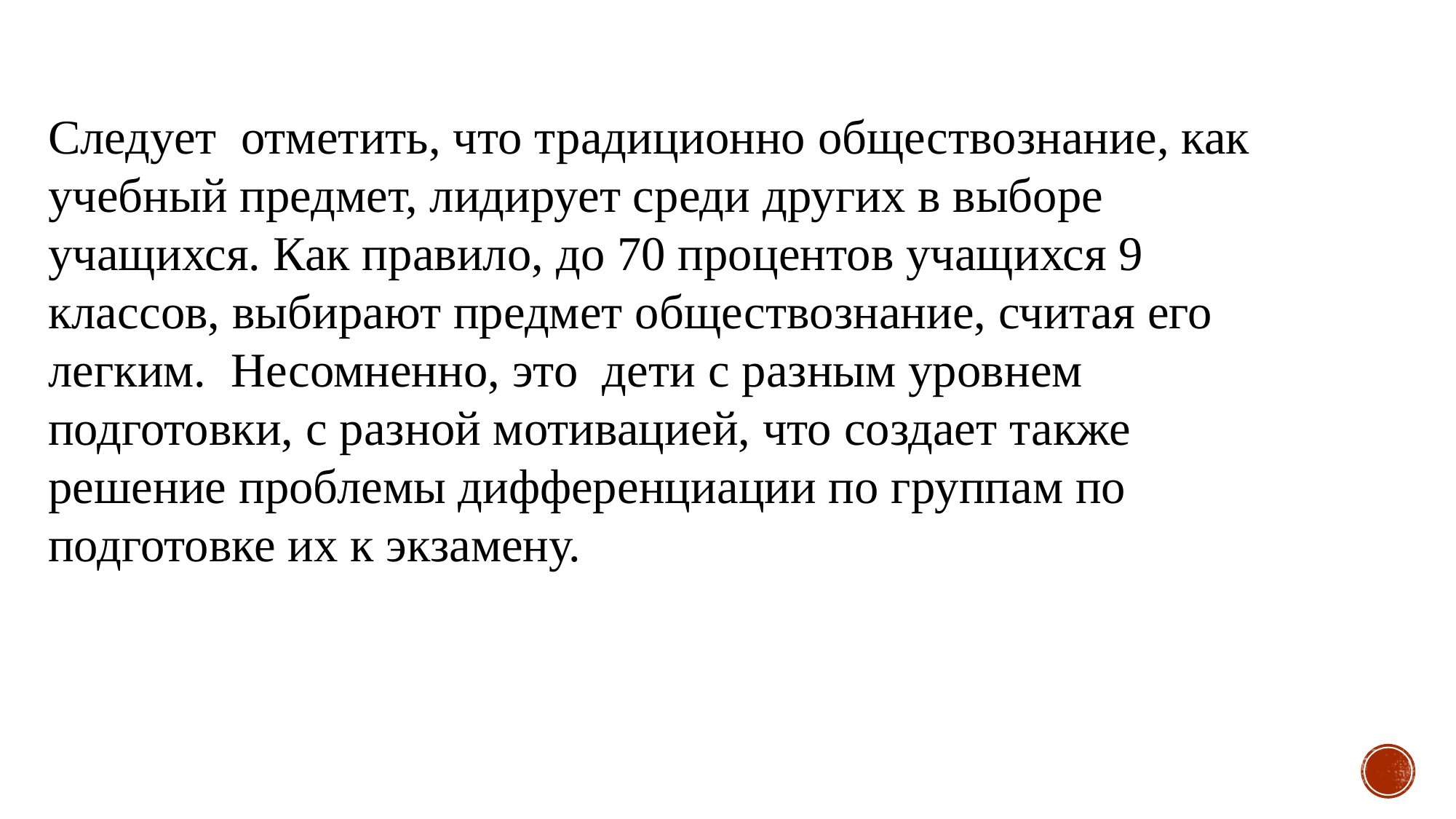

Следует  отметить, что традиционно обществознание, как учебный предмет, лидирует среди других в выборе учащихся. Как правило, до 70 процентов учащихся 9 классов, выбирают предмет обществознание, считая его легким.  Несомненно, это  дети с разным уровнем подготовки, с разной мотивацией, что создает также решение проблемы дифференциации по группам по подготовке их к экзамену.